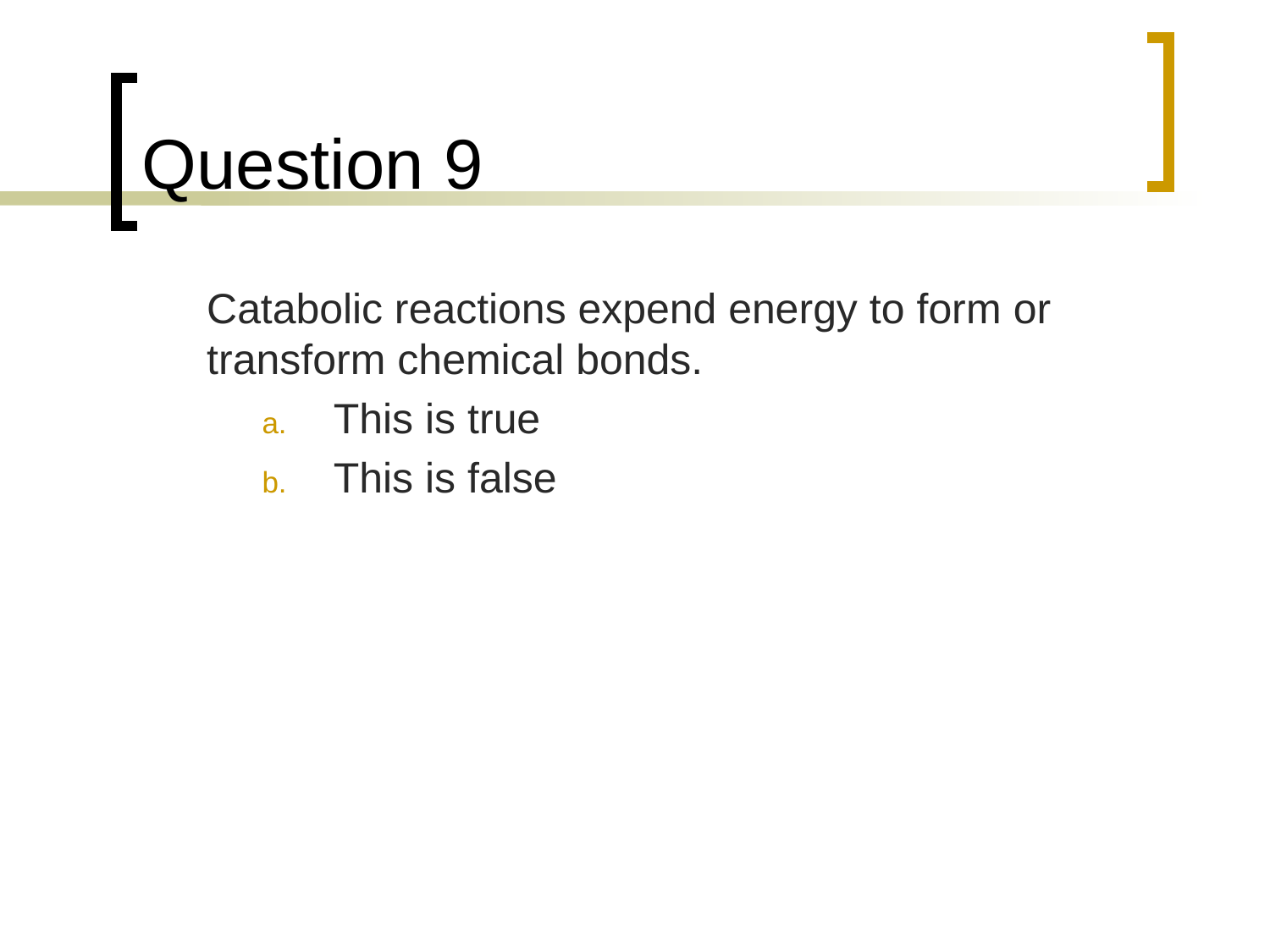

# Question 9
	Catabolic reactions expend energy to form or transform chemical bonds.
This is true
This is false